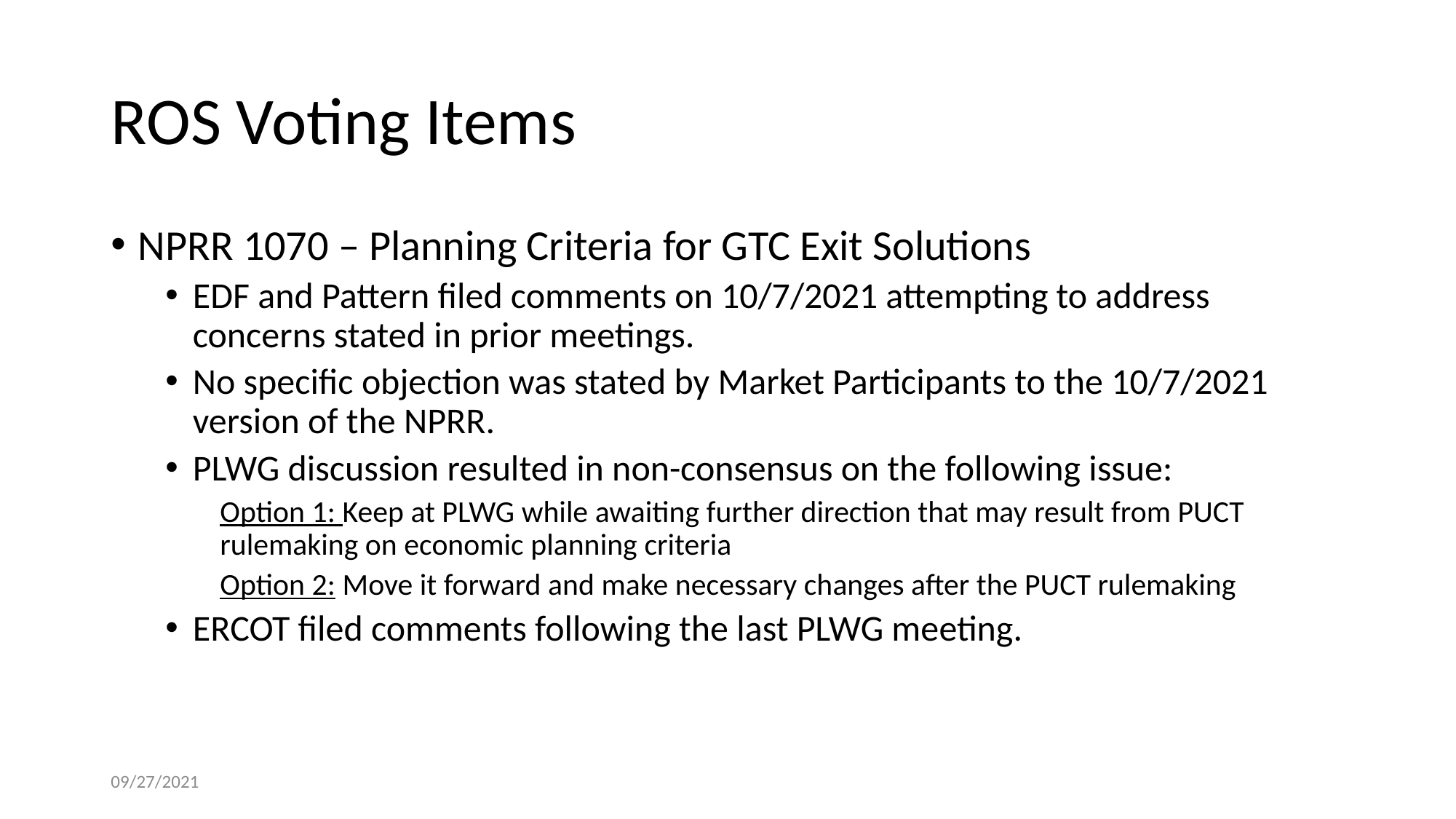

# ROS Voting Items
NPRR 1070 – Planning Criteria for GTC Exit Solutions
EDF and Pattern filed comments on 10/7/2021 attempting to address concerns stated in prior meetings.
No specific objection was stated by Market Participants to the 10/7/2021 version of the NPRR.
PLWG discussion resulted in non-consensus on the following issue:
Option 1: Keep at PLWG while awaiting further direction that may result from PUCT rulemaking on economic planning criteria
Option 2: Move it forward and make necessary changes after the PUCT rulemaking
ERCOT filed comments following the last PLWG meeting.

09/27/2021